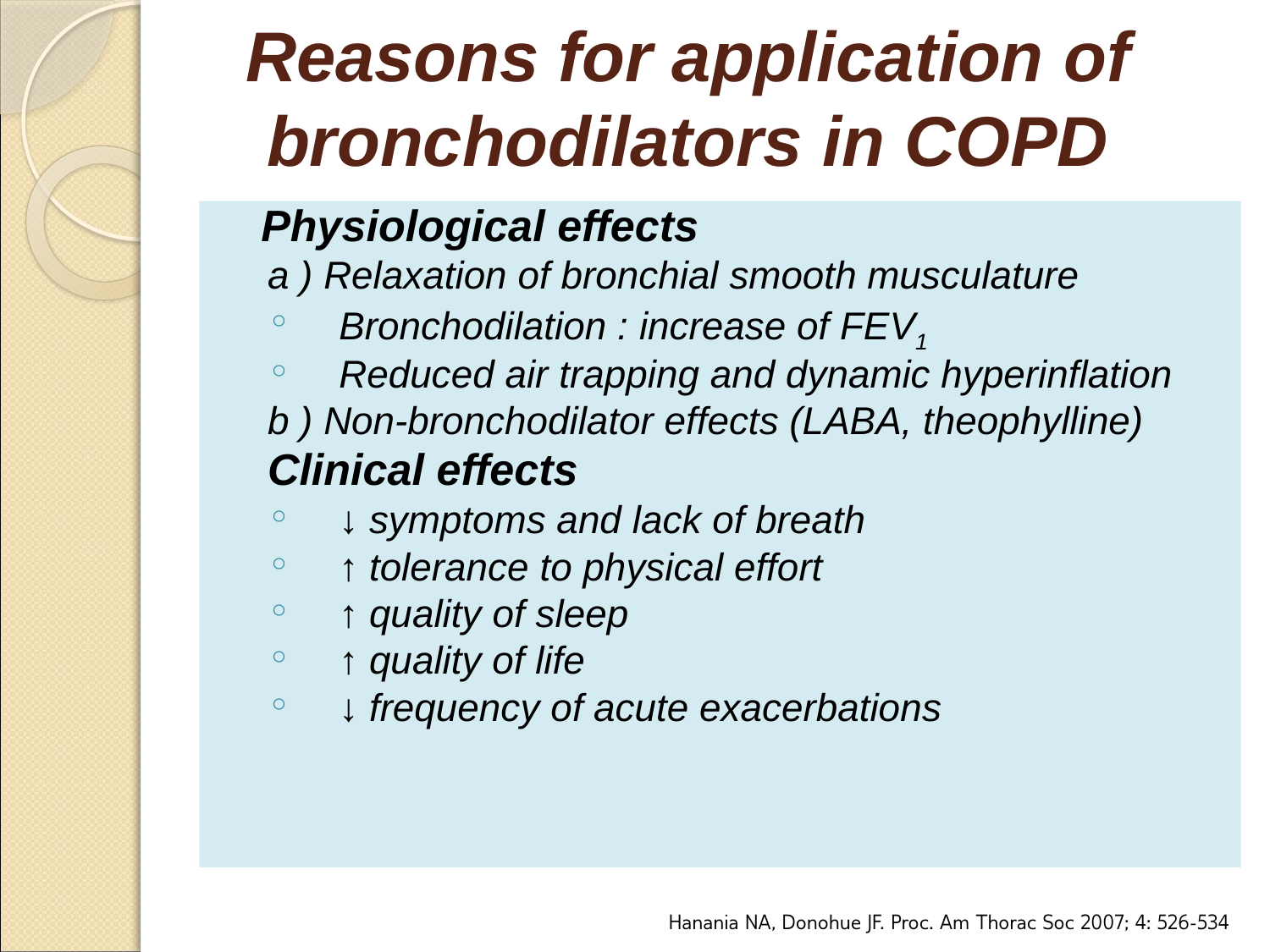

# Reasons for application of bronchodilators in COPD
    Physiological effects
a ) Relaxation of bronchial smooth musculature
Bronchodilation : increase of FEV1
Reduced air trapping and dynamic hyperinflation
b ) Non-bronchodilator effects (LABA, theophylline)
Clinical effects
↓ symptoms and lack of breath
↑ tolerance to physical effort
↑ quality of sleep
↑ quality of life
↓ frequency of acute exacerbations

Hanania NA, Donohue JF. Proc. Am Thorac Soc 2007; 4: 526-534